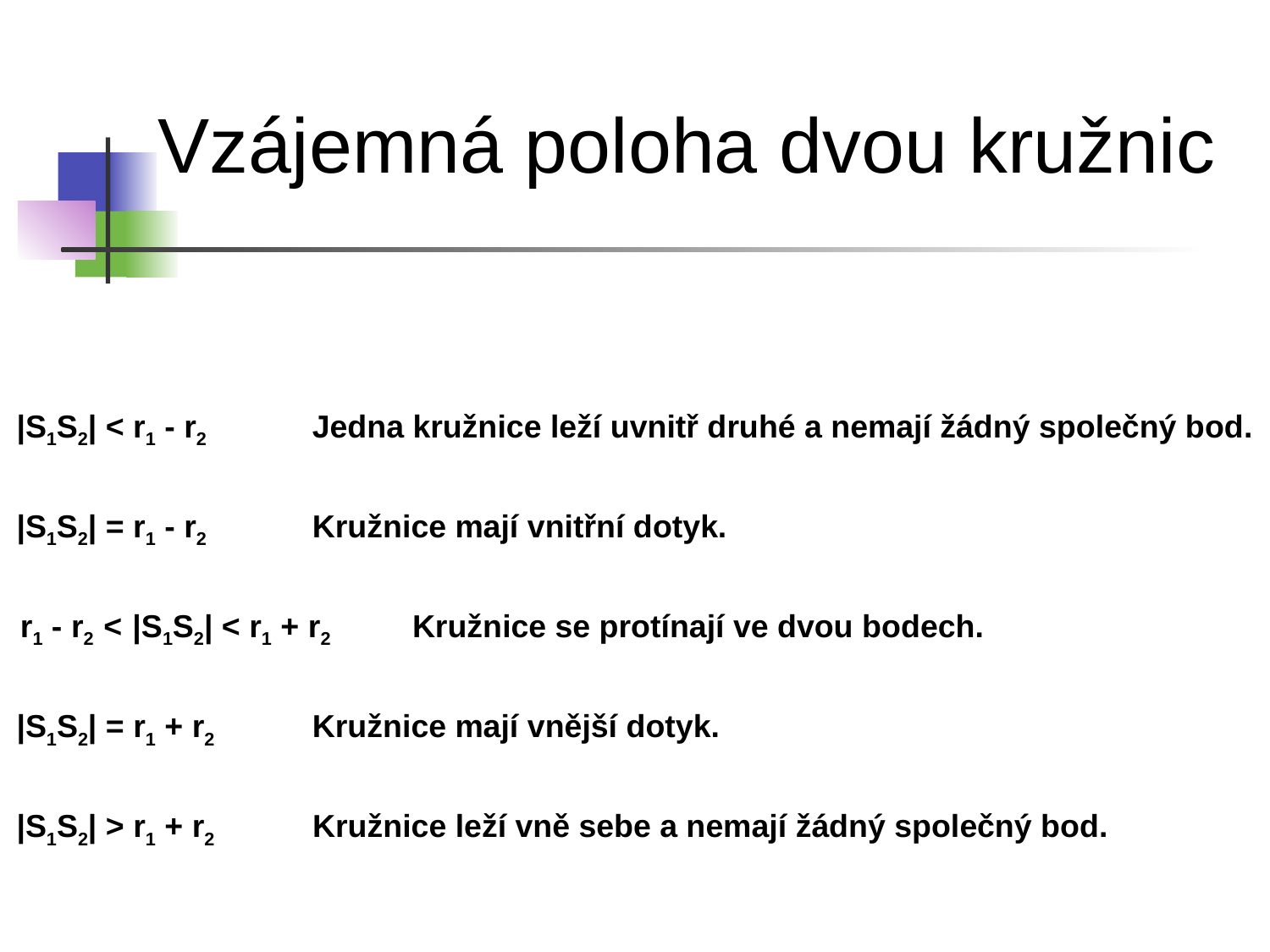

Vzájemná poloha dvou kružnic
|S1S2| < r1 - r2
Jedna kružnice leží uvnitř druhé a nemají žádný společný bod.
|S1S2| = r1 - r2
Kružnice mají vnitřní dotyk.
r1 - r2  <  |S1S2| < r1 + r2
Kružnice se protínají ve dvou bodech.
|S1S2| = r1 + r2
Kružnice mají vnější dotyk.
|S1S2| > r1 + r2
Kružnice leží vně sebe a nemají žádný společný bod.